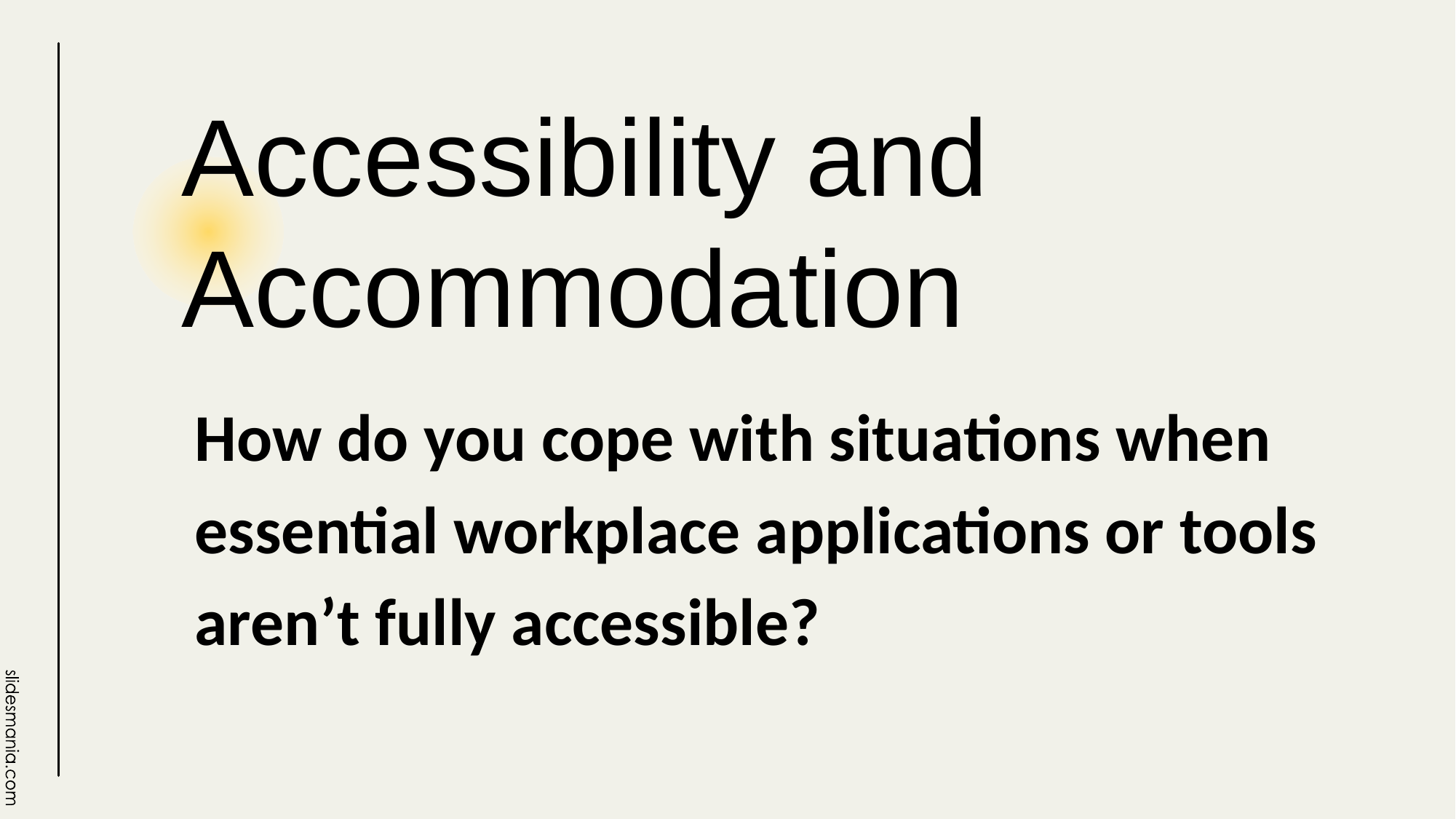

# Accessibility and Accommodation

How do you cope with situations when essential workplace applications or tools aren’t fully accessible?